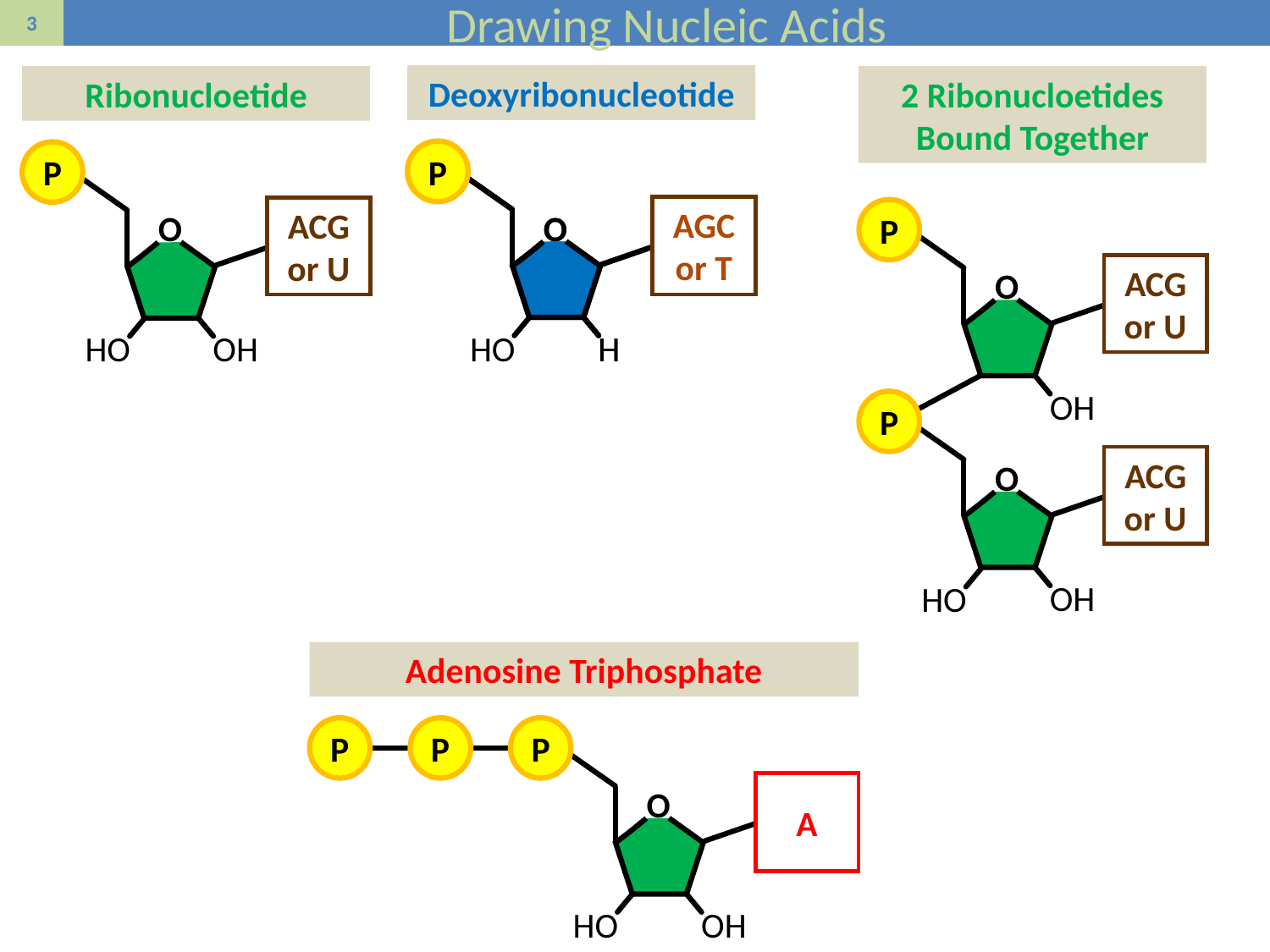

# Drawing Nucleic Acids
Deoxyribonucleotide
P
A
O

H
P
AGC or T
O

H
HO
Ribonucloetide
2 Ribonucloetides Bound Together
P
ACG
or U
O

OH
HO
P
ACG
or U
O

OH
P
ACG
or U
O

OH
HO
Adenosine Triphosphate
P
P
P
A
O

OH
HO